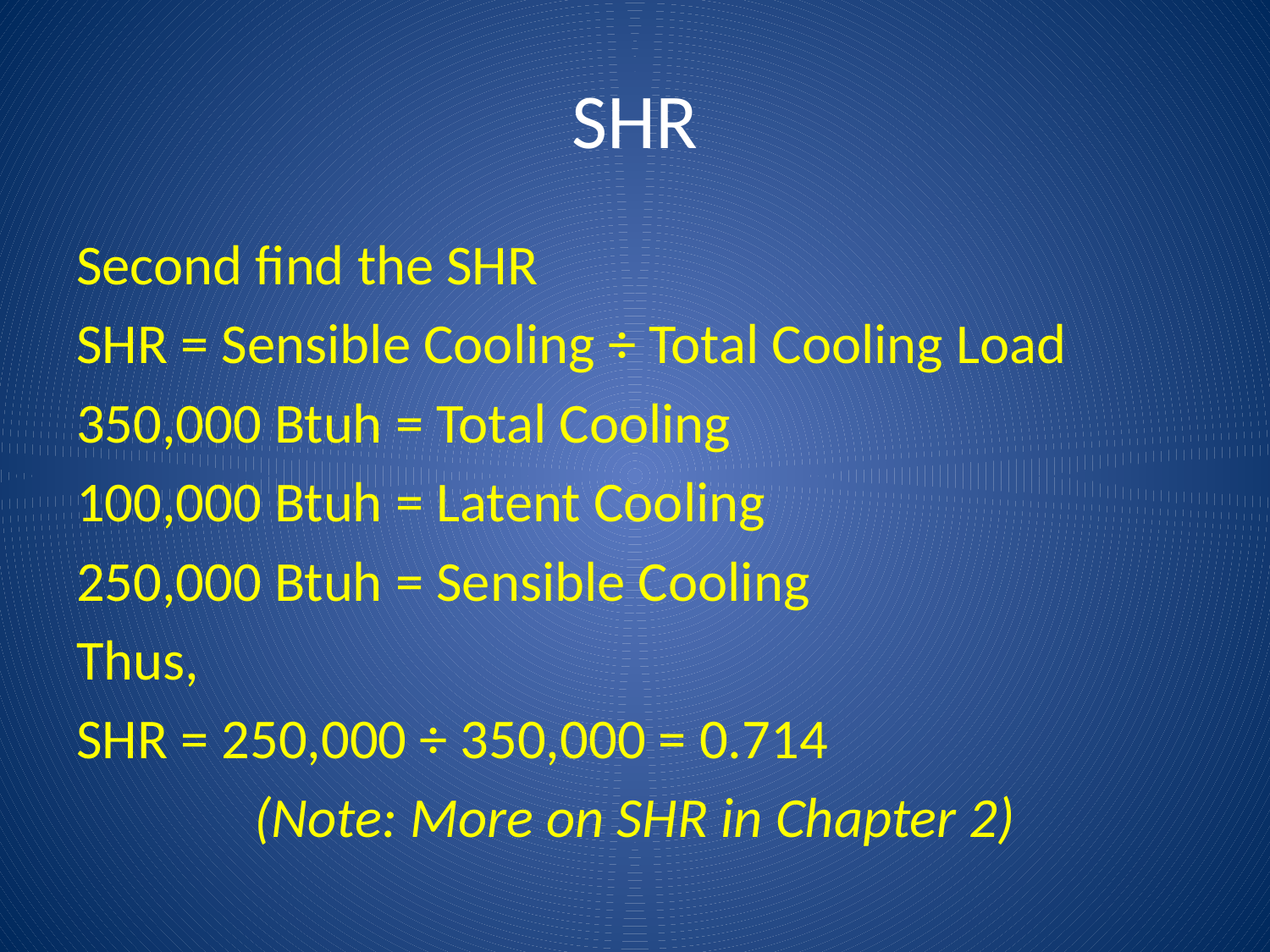

# SHR
Second find the SHR
SHR = Sensible Cooling ÷ Total Cooling Load
350,000 Btuh = Total Cooling
100,000 Btuh = Latent Cooling
250,000 Btuh = Sensible Cooling
Thus,
SHR = 250,000 ÷ 350,000 = 0.714
(Note: More on SHR in Chapter 2)